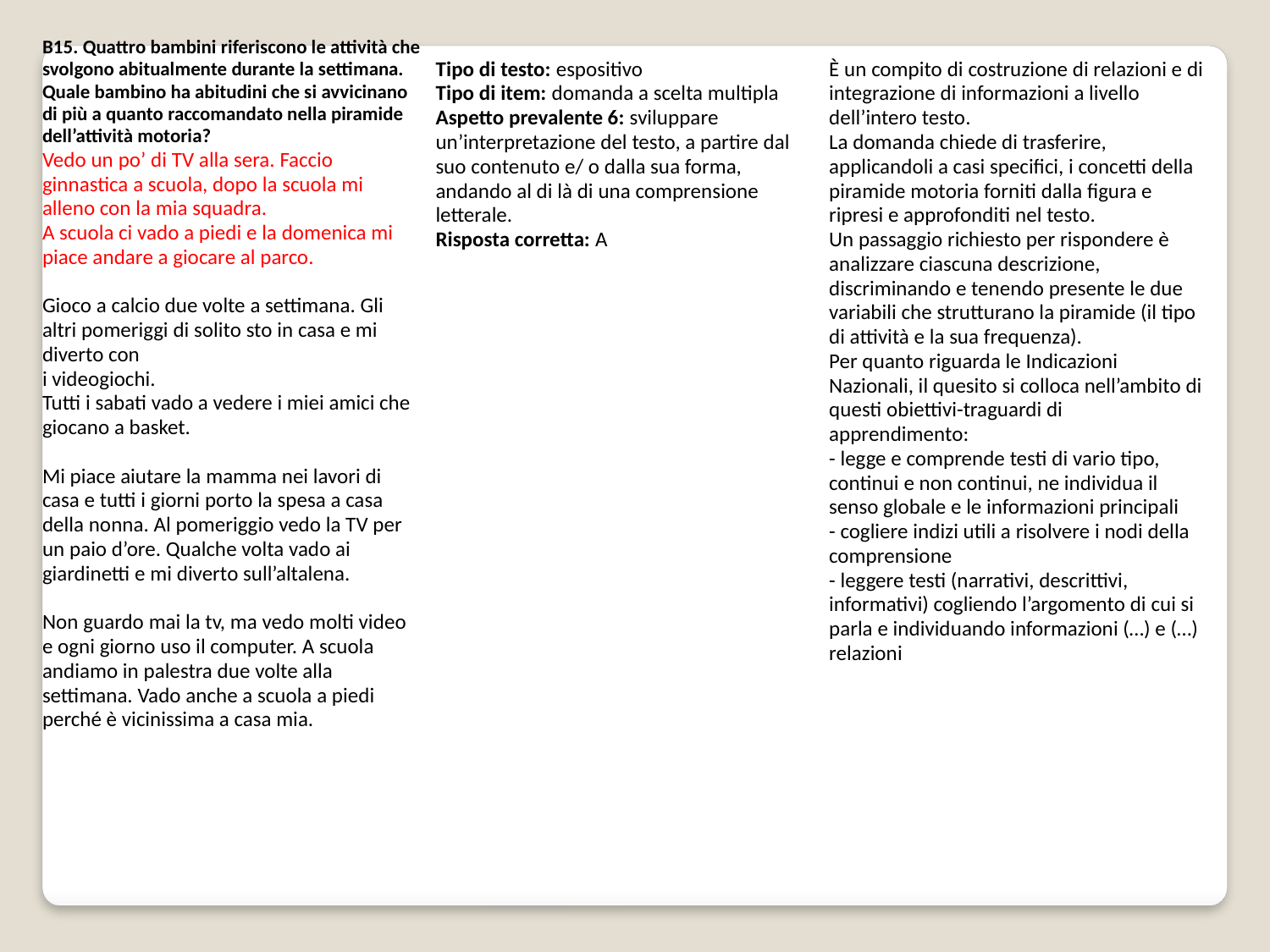

| B15. Quattro bambini riferiscono le attività che svolgono abitualmente durante la settimana. Quale bambino ha abitudini che si avvicinano di più a quanto raccomandato nella piramide dell’attività motoria? Vedo un po’ di TV alla sera. Faccio ginnastica a scuola, dopo la scuola mi alleno con la mia squadra. A scuola ci vado a piedi e la domenica mi piace andare a giocare al parco. Gioco a calcio due volte a settimana. Gli altri pomeriggi di solito sto in casa e mi diverto con i videogiochi. Tutti i sabati vado a vedere i miei amici che giocano a basket. Mi piace aiutare la mamma nei lavori di casa e tutti i giorni porto la spesa a casa della nonna. Al pomeriggio vedo la TV per un paio d’ore. Qualche volta vado ai giardinetti e mi diverto sull’altalena. Non guardo mai la tv, ma vedo molti video e ogni giorno uso il computer. A scuola andiamo in palestra due volte alla settimana. Vado anche a scuola a piedi perché è vicinissima a casa mia. | Tipo di testo: espositivo Tipo di item: domanda a scelta multipla Aspetto prevalente 6: sviluppare un’interpretazione del testo, a partire dal suo contenuto e/ o dalla sua forma, andando al di là di una comprensione letterale. Risposta corretta: A | È un compito di costruzione di relazioni e di integrazione di informazioni a livello dell’intero testo. La domanda chiede di trasferire, applicandoli a casi specifici, i concetti della piramide motoria forniti dalla figura e ripresi e approfonditi nel testo. Un passaggio richiesto per rispondere è analizzare ciascuna descrizione, discriminando e tenendo presente le due variabili che strutturano la piramide (il tipo di attività e la sua frequenza). Per quanto riguarda le Indicazioni Nazionali, il quesito si colloca nell’ambito di questi obiettivi-traguardi di apprendimento: - legge e comprende testi di vario tipo, continui e non continui, ne individua il senso globale e le informazioni principali - cogliere indizi utili a risolvere i nodi della comprensione - leggere testi (narrativi, descrittivi, informativi) cogliendo l’argomento di cui si parla e individuando informazioni (…) e (…) relazioni |
| --- | --- | --- |